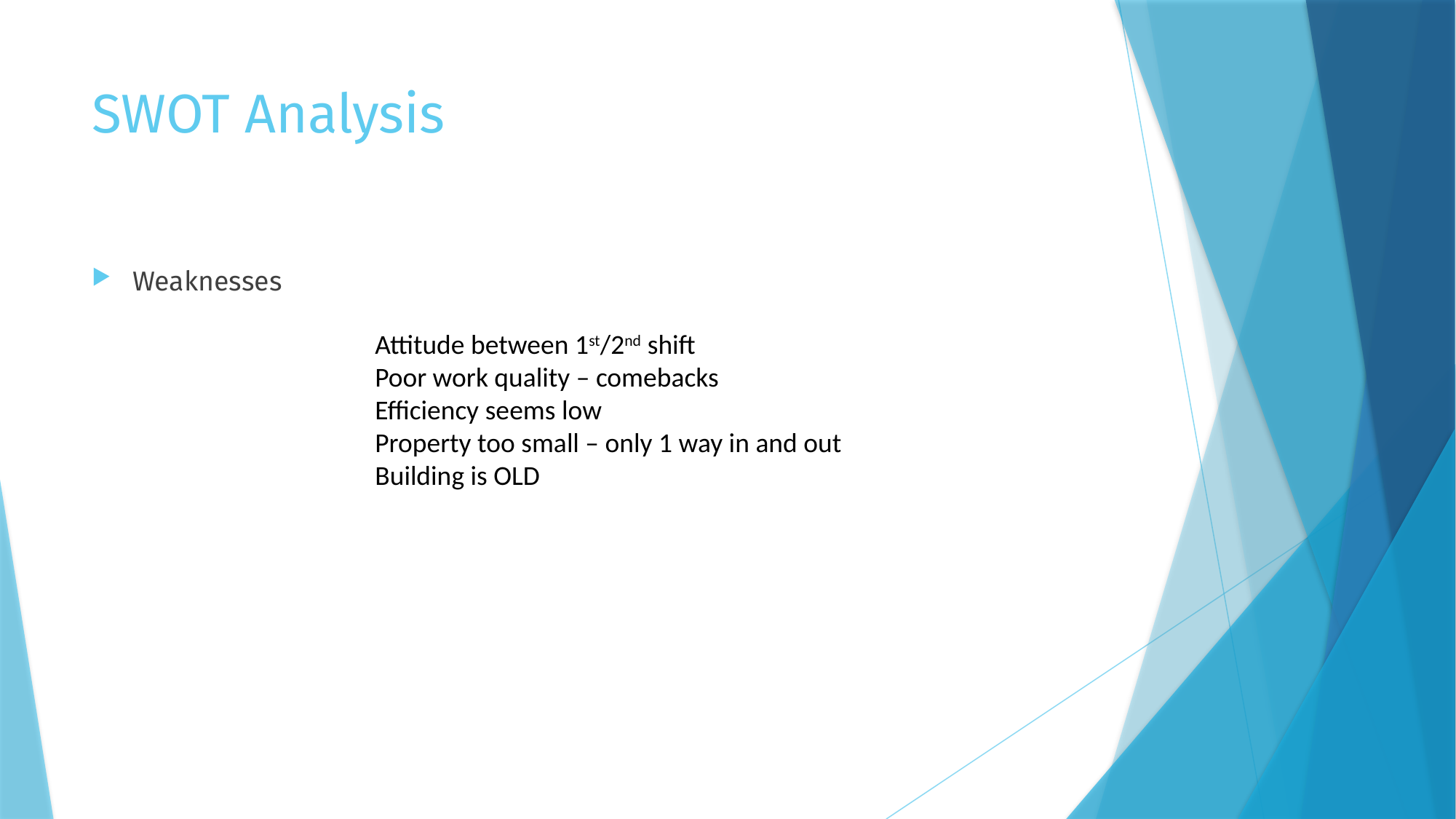

# SWOT Analysis
Weaknesses

Attitude between 1st/2nd shift
Poor work quality – comebacks
Efficiency seems low
Property too small – only 1 way in and out
Building is OLD